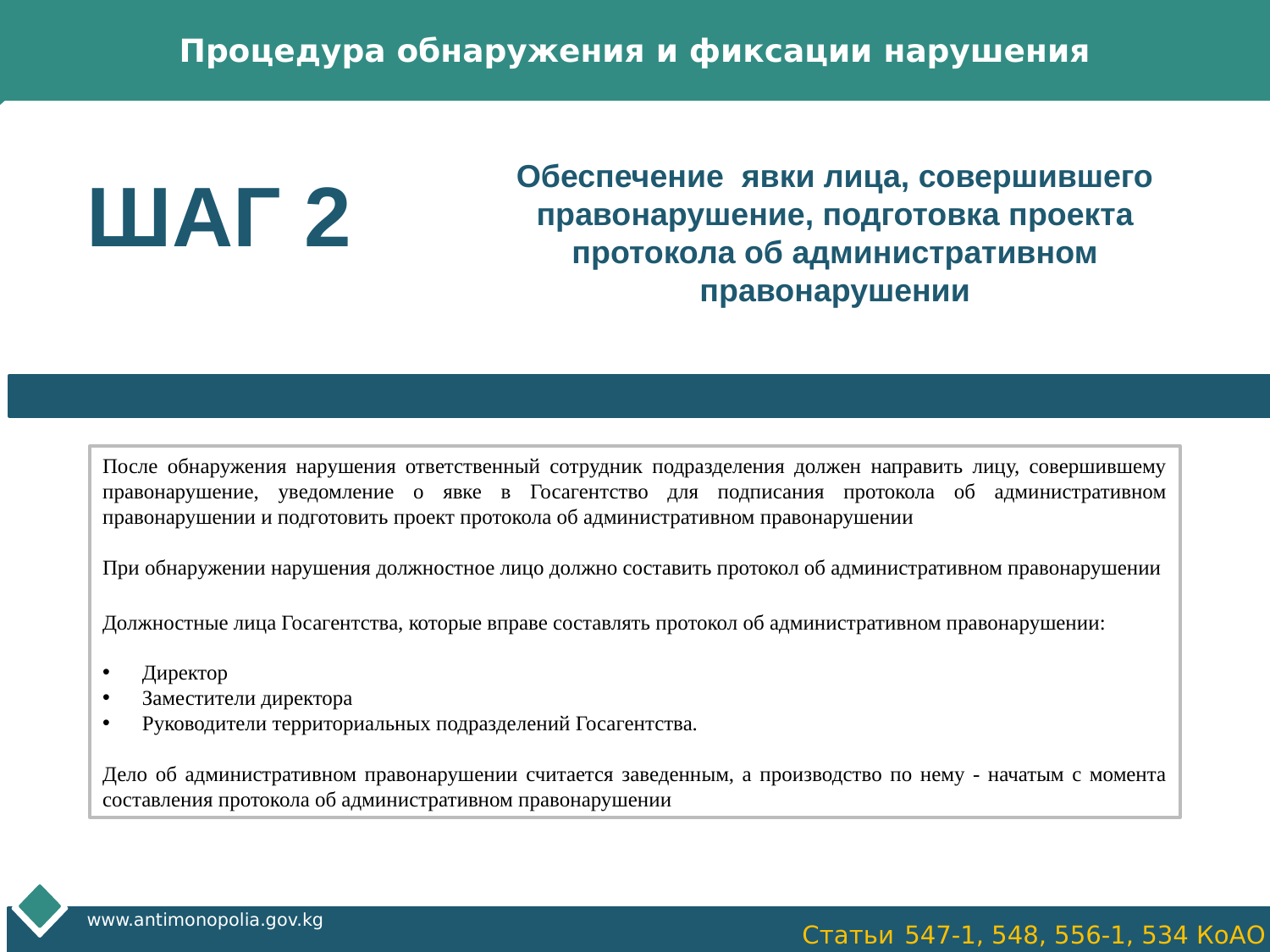

Процедура обнаружения и фиксации нарушения

Обеспечение  явки лица, совершившего правонарушение, подготовка проекта протокола об административном правонарушении
ШАГ 2

После обнаружения нарушения ответственный сотрудник подразделения должен направить лицу, совершившему правонарушение, уведомление о явке в Госагентство для подписания протокола об административном правонарушении и подготовить проект протокола об административном правонарушении

При обнаружении нарушения должностное лицо должно составить протокол об административном правонарушении

Должностные лица Госагентства, которые вправе составлять протокол об административном правонарушении:

Директор
Заместители директора
Руководители территориальных подразделений Госагентства.

Дело об административном правонарушении считается заведенным, а производство по нему - начатым с момента составления протокола об административном правонарушении

www.antimonopolia.gov.kg
 Статьи 547-1, 548, 556-1, 534 КоАО
Company Logo
http://ppt.prtxt.ru